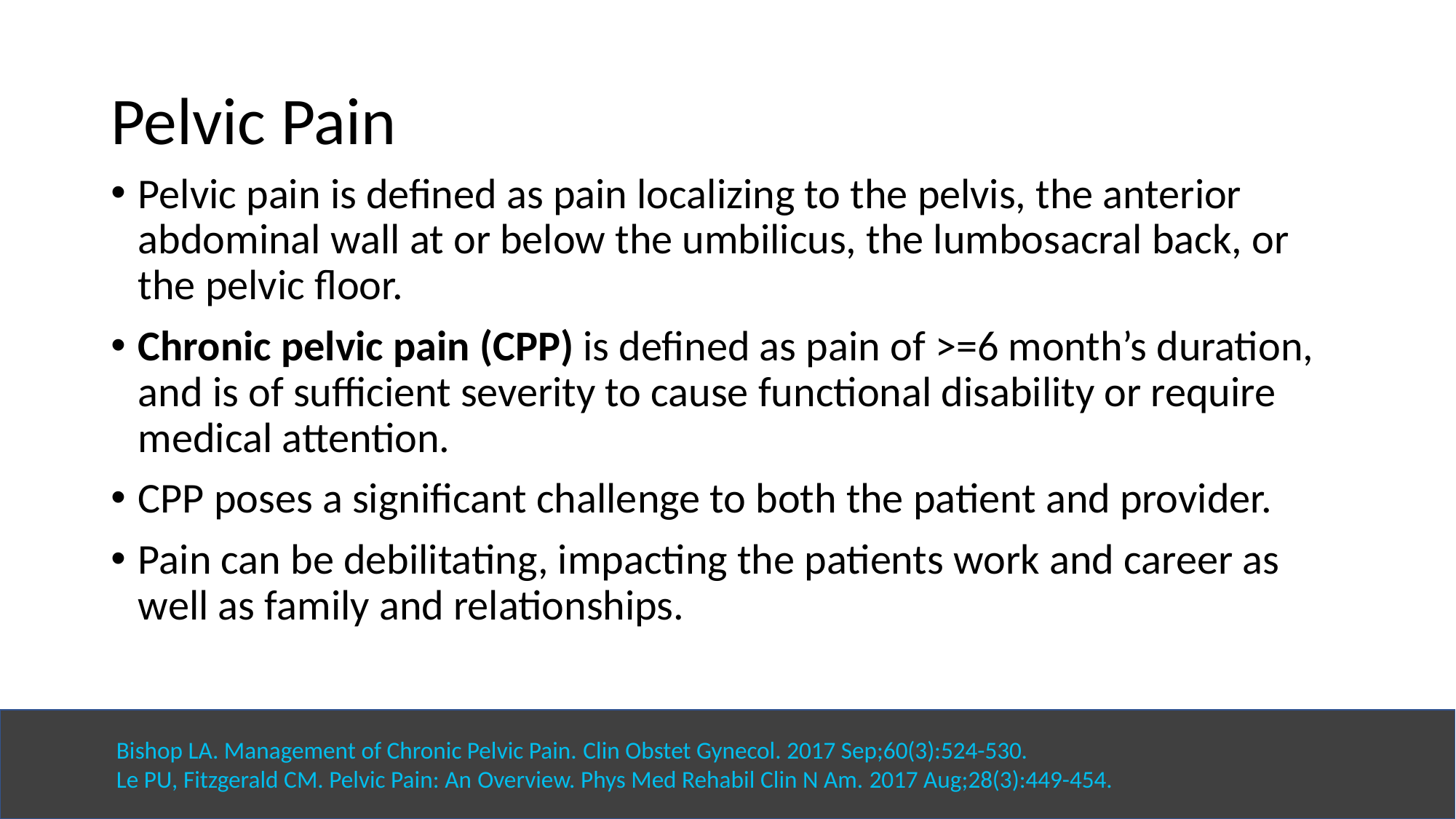

# Pelvic Pain
Pelvic pain is defined as pain localizing to the pelvis, the anterior abdominal wall at or below the umbilicus, the lumbosacral back, or the pelvic floor.
Chronic pelvic pain (CPP) is defined as pain of >=6 month’s duration, and is of sufficient severity to cause functional disability or require medical attention.
CPP poses a significant challenge to both the patient and provider.
Pain can be debilitating, impacting the patients work and career as well as family and relationships.

Bishop LA. Management of Chronic Pelvic Pain. Clin Obstet Gynecol. 2017 Sep;60(3):524-530.
Le PU, Fitzgerald CM. Pelvic Pain: An Overview. Phys Med Rehabil Clin N Am. 2017 Aug;28(3):449-454.